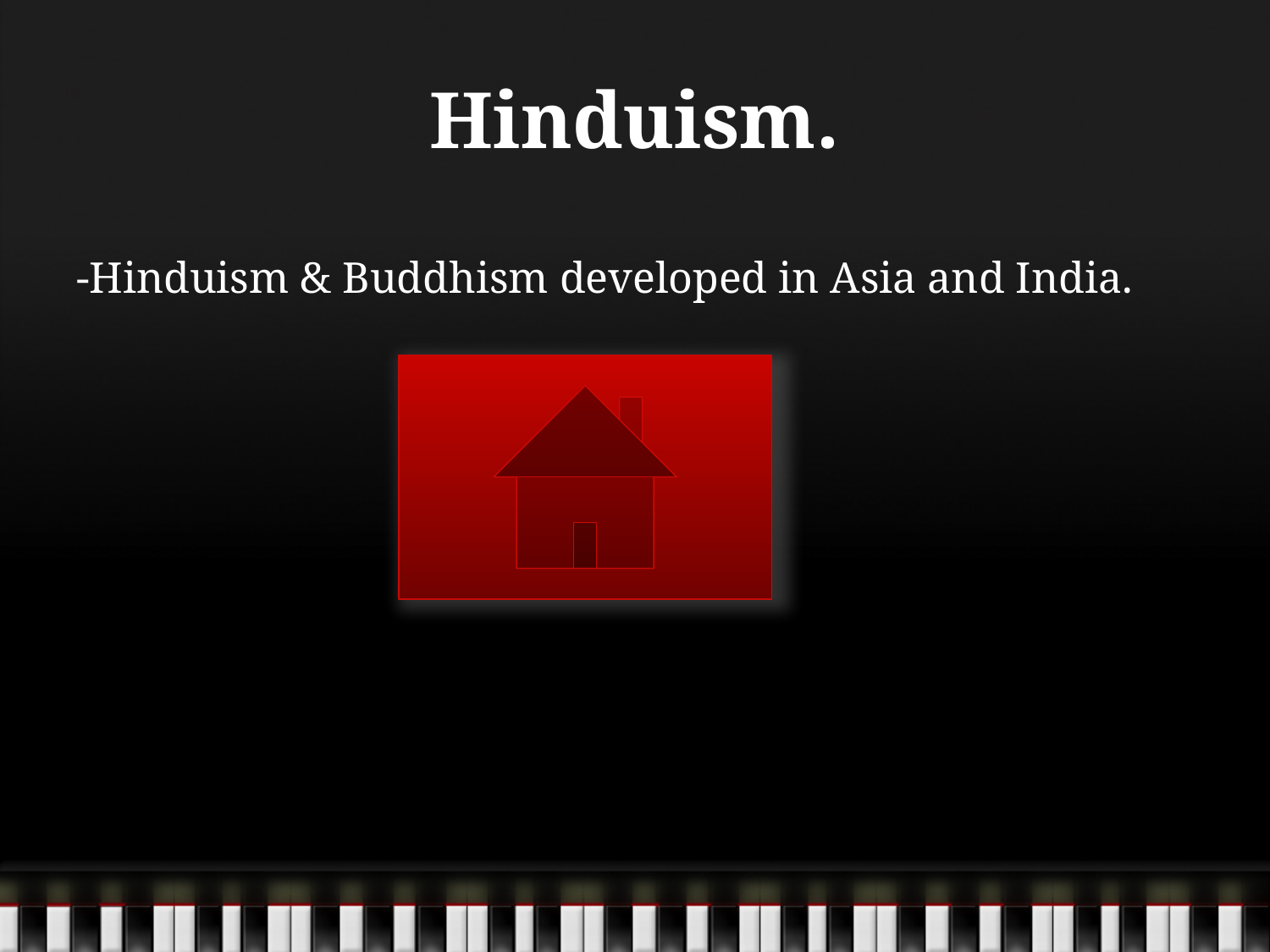

# Hinduism.
-Hinduism & Buddhism developed in Asia and India.